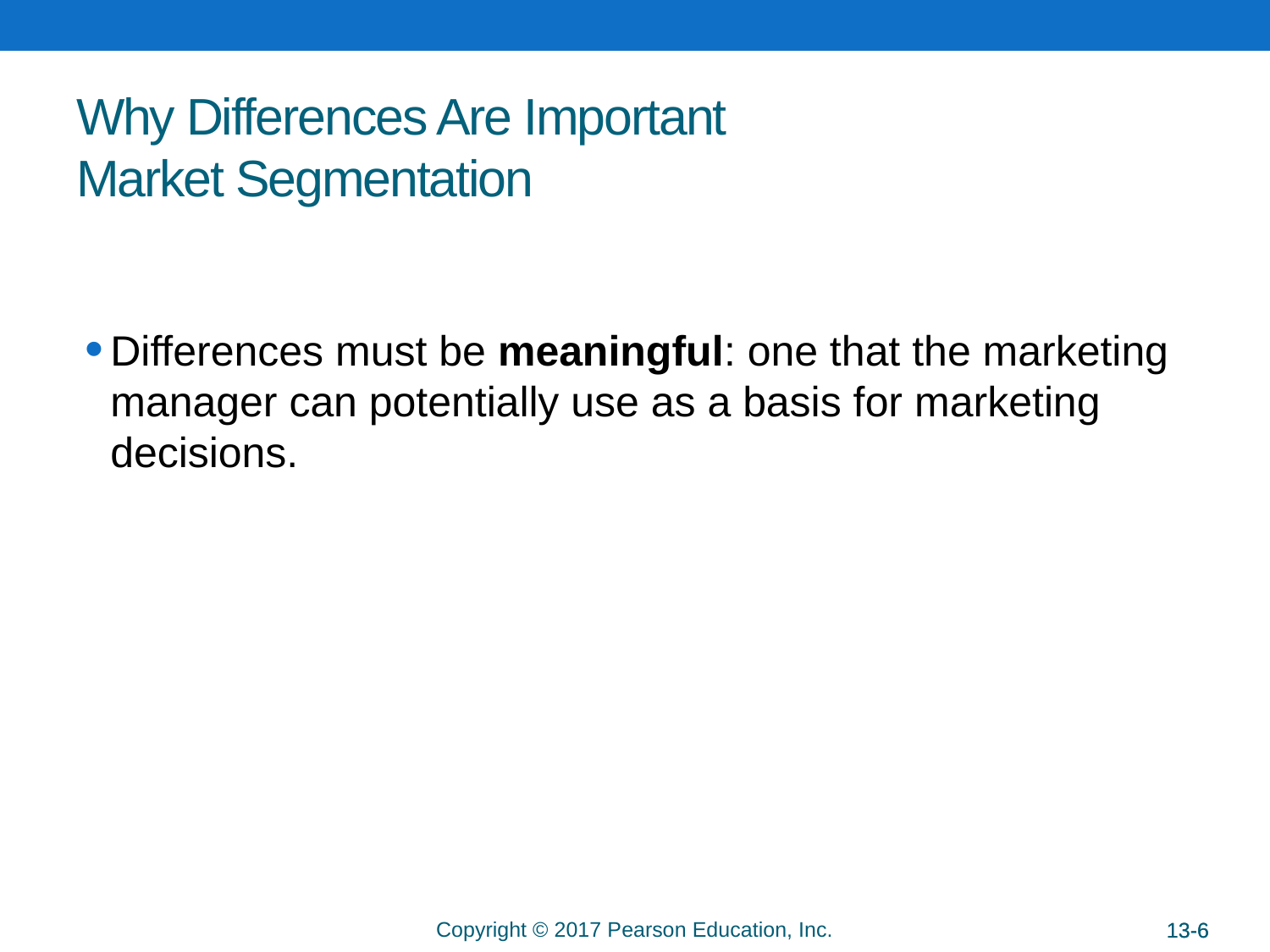

# Why Differences Are Important Market Segmentation
Differences must be meaningful: one that the marketing manager can potentially use as a basis for marketing decisions.